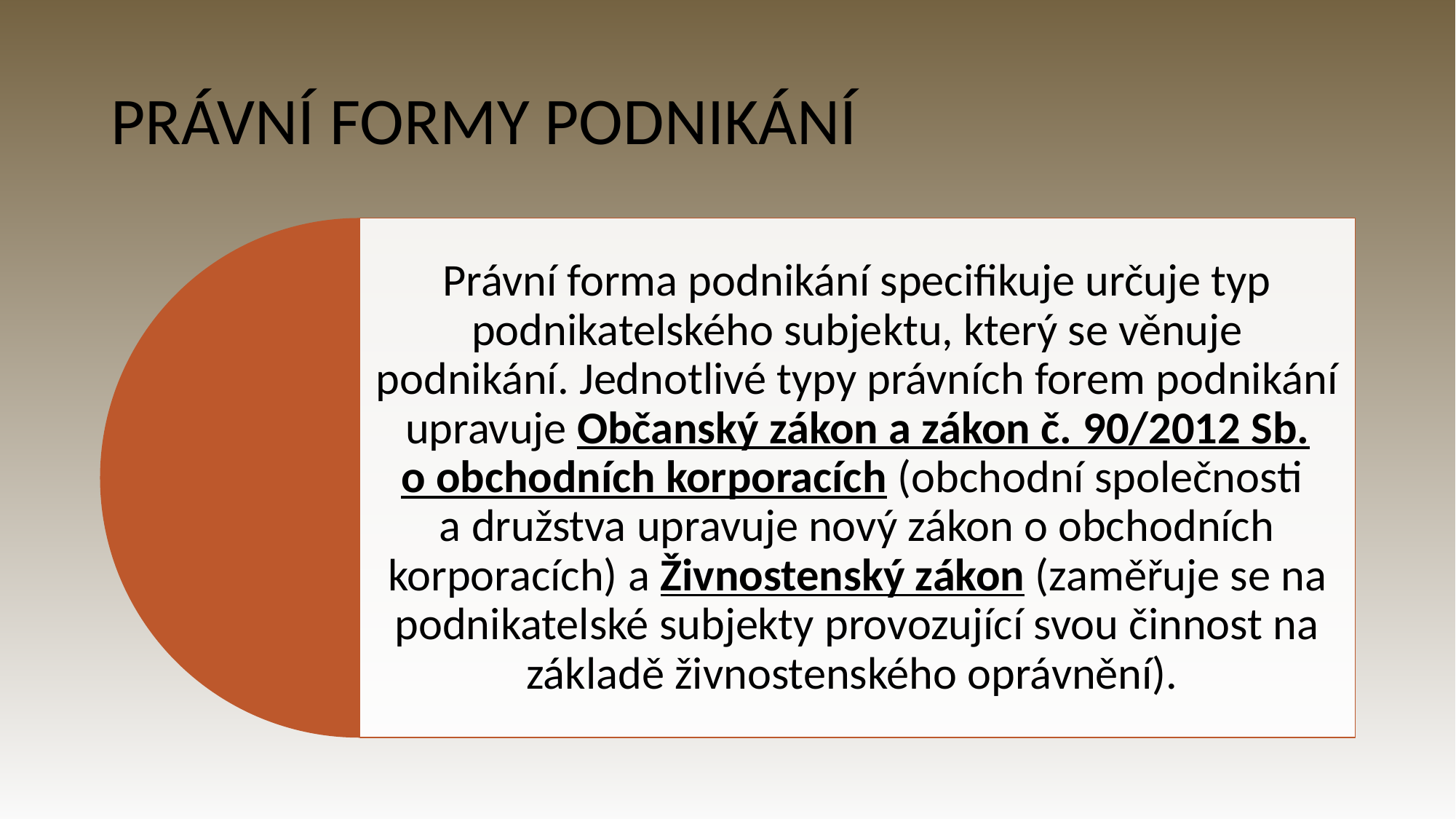

# PRÁVNÍ FORMY PODNIKÁNÍ
Právní forma podnikání specifikuje určuje typ podnikatelského subjektu, který se věnuje podnikání. Jednotlivé typy právních forem podnikání upravuje Občanský zákon a zákon č. 90/2012 Sb. o obchodních korporacích (obchodní společnosti
a družstva upravuje nový zákon o obchodních korporacích) a Živnostenský zákon (zaměřuje se na podnikatelské subjekty provozující svou činnost na základě živnostenského oprávnění).